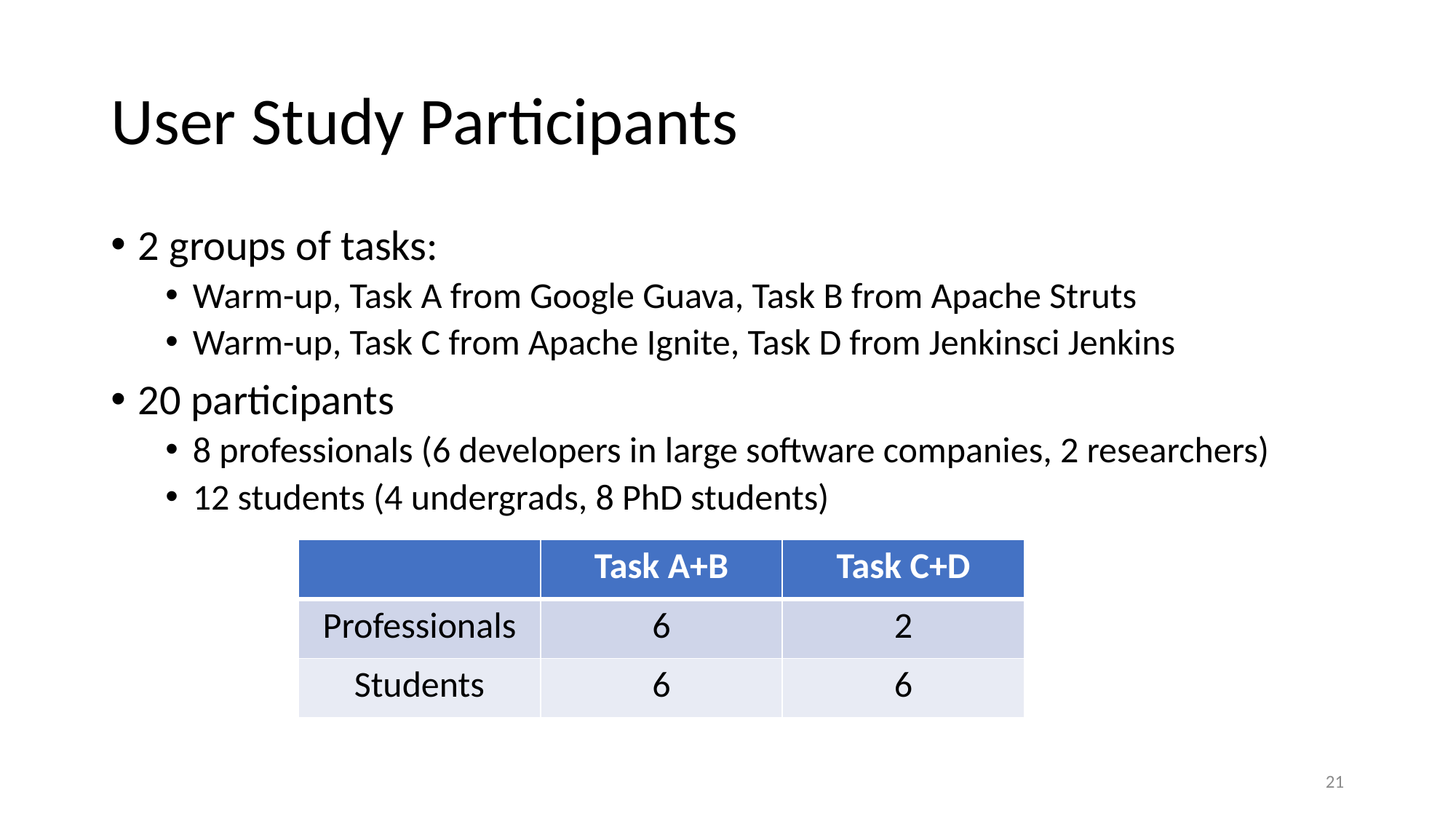

# User Study Participants
2 groups of tasks:
Warm-up, Task A from Google Guava, Task B from Apache Struts
Warm-up, Task C from Apache Ignite, Task D from Jenkinsci Jenkins
20 participants
8 professionals (6 developers in large software companies, 2 researchers)
12 students (4 undergrads, 8 PhD students)
|  | Task A+B | Task C+D |
| --- | --- | --- |
| Professionals | 6 | 2 |
| Students | 6 | 6 |
21